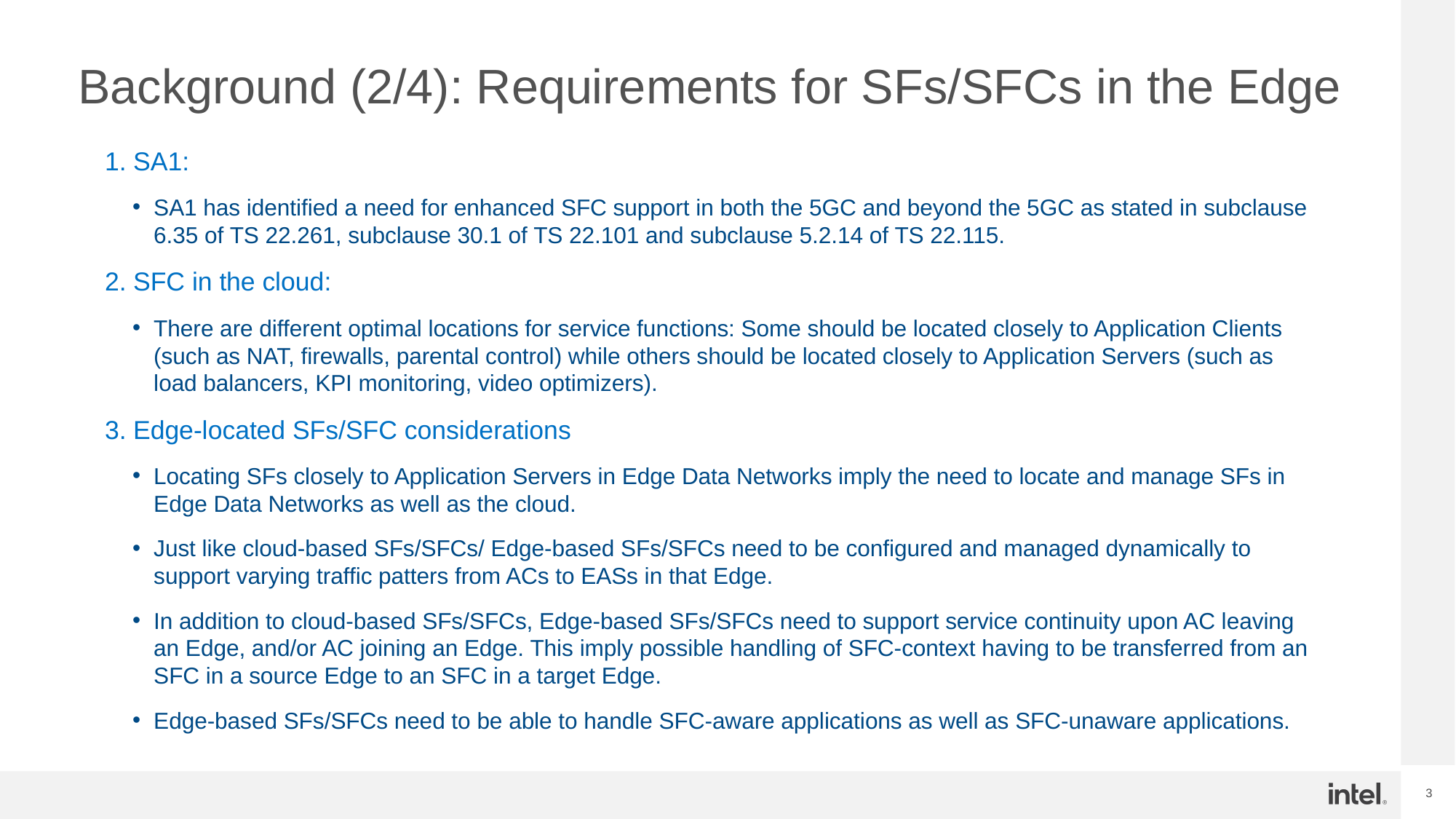

# Background (2/4): Requirements for SFs/SFCs in the Edge
SA1:
SA1 has identified a need for enhanced SFC support in both the 5GC and beyond the 5GC as stated in subclause 6.35 of TS 22.261, subclause 30.1 of TS 22.101 and subclause 5.2.14 of TS 22.115.
SFC in the cloud:
There are different optimal locations for service functions: Some should be located closely to Application Clients (such as NAT, firewalls, parental control) while others should be located closely to Application Servers (such as load balancers, KPI monitoring, video optimizers).
Edge-located SFs/SFC considerations
Locating SFs closely to Application Servers in Edge Data Networks imply the need to locate and manage SFs in Edge Data Networks as well as the cloud.
Just like cloud-based SFs/SFCs/ Edge-based SFs/SFCs need to be configured and managed dynamically to support varying traffic patters from ACs to EASs in that Edge.
In addition to cloud-based SFs/SFCs, Edge-based SFs/SFCs need to support service continuity upon AC leaving an Edge, and/or AC joining an Edge. This imply possible handling of SFC-context having to be transferred from an SFC in a source Edge to an SFC in a target Edge.
Edge-based SFs/SFCs need to be able to handle SFC-aware applications as well as SFC-unaware applications.
3